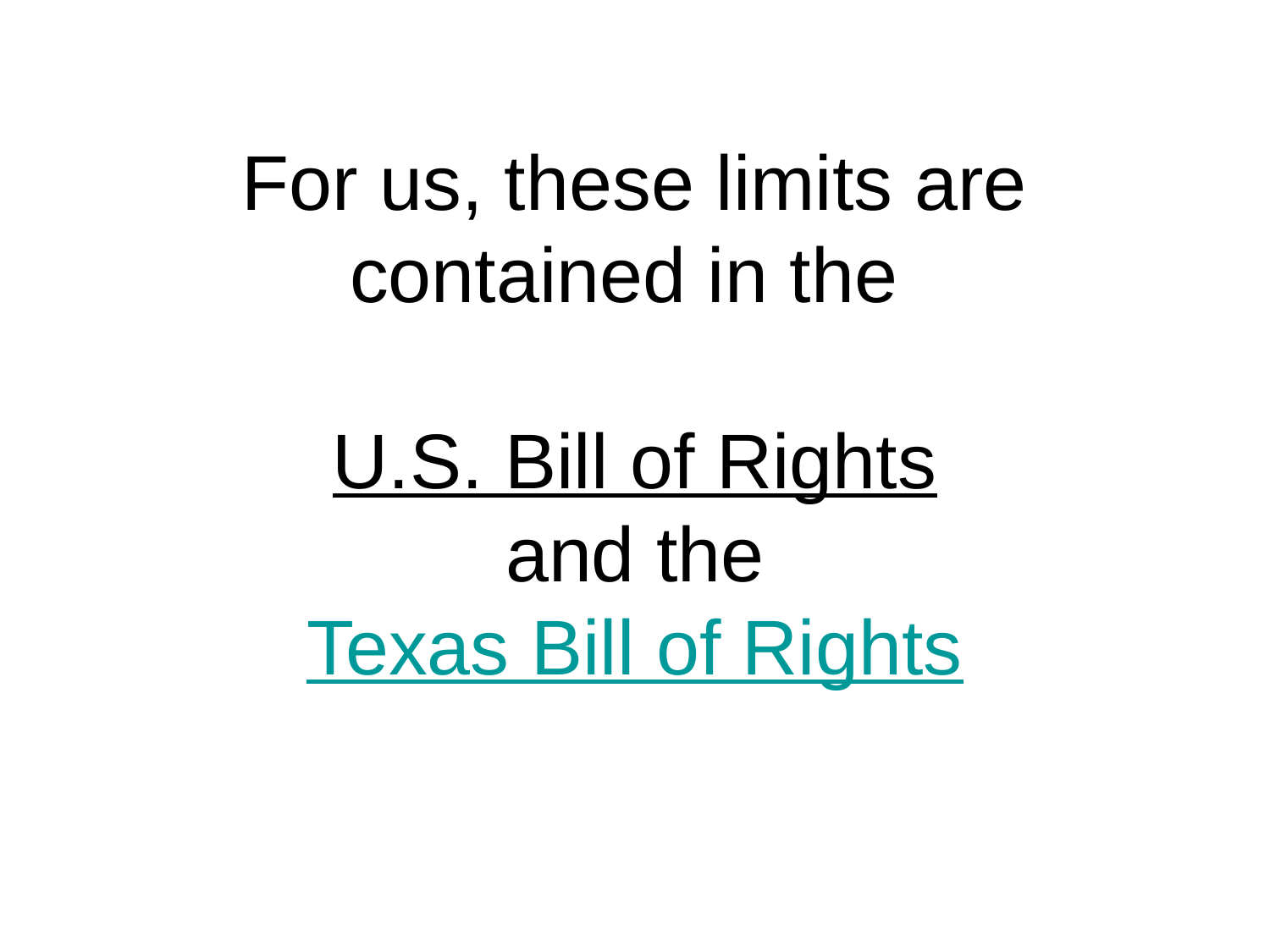

# For us, these limits are contained in the U.S. Bill of Rights and the Texas Bill of Rights